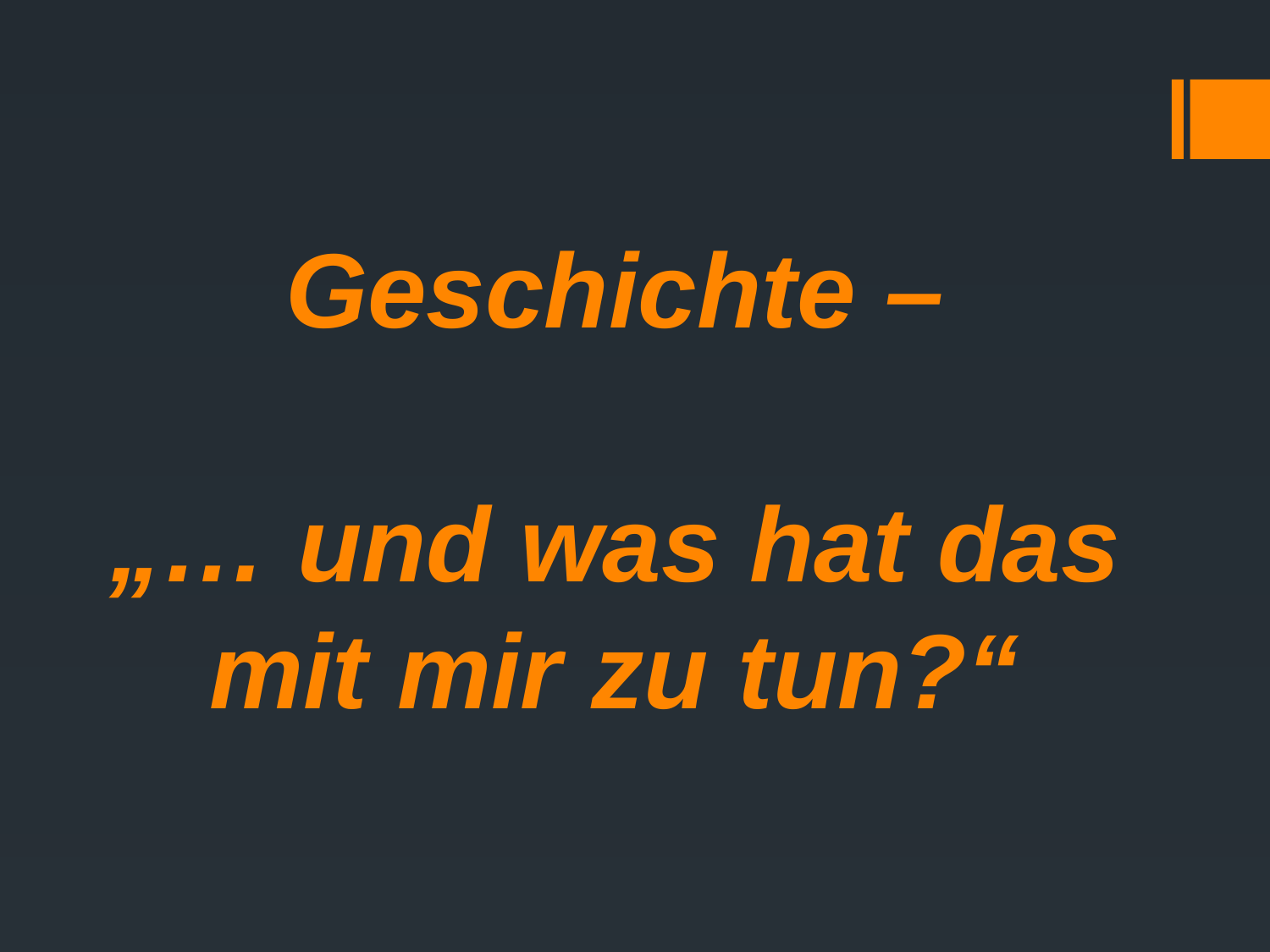

# Geschichte – „… und was hat das mit mir zu tun?“